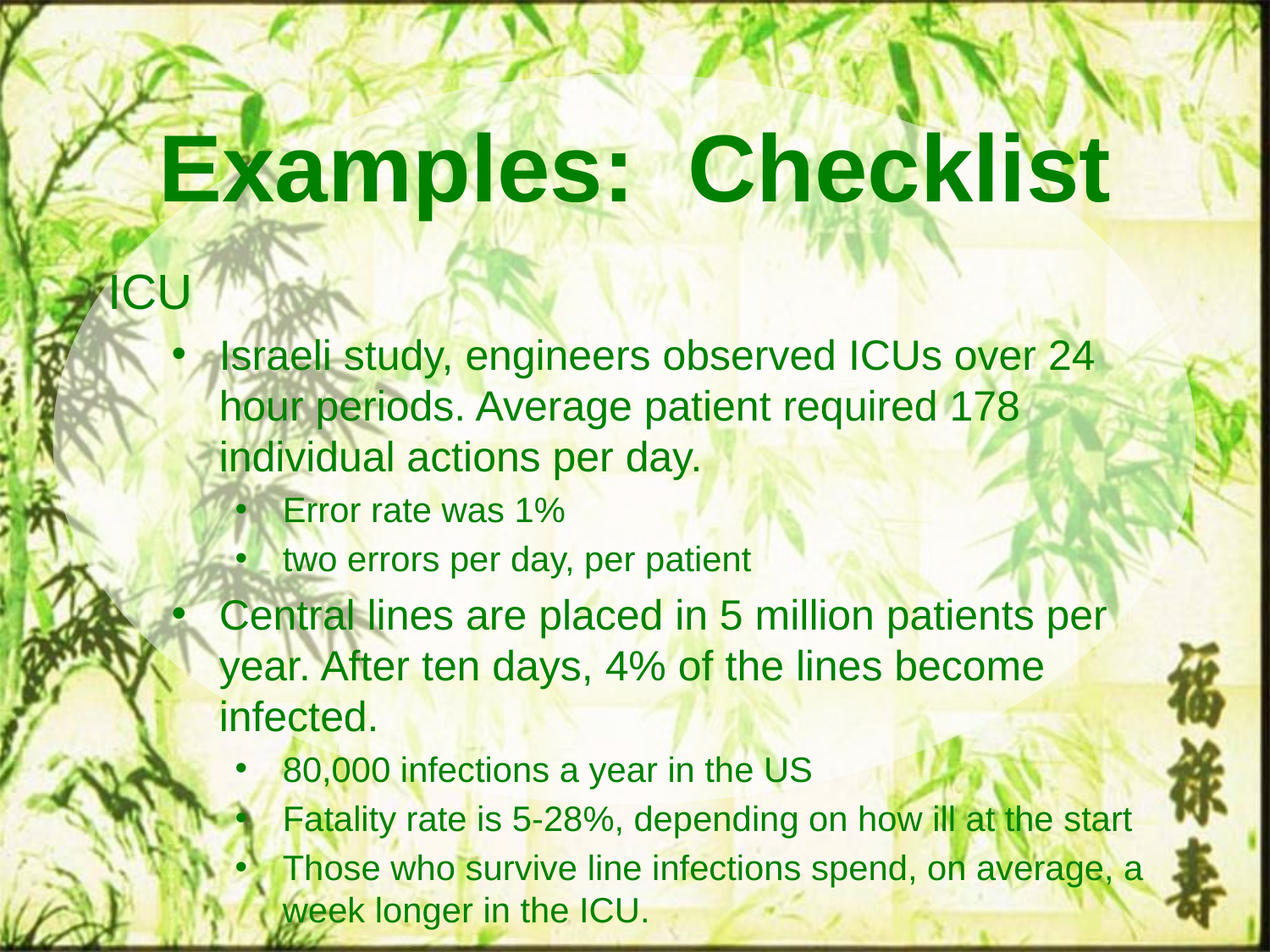

Examples:  Checklist
ICU
Israeli study, engineers observed ICUs over 24 hour periods. Average patient required 178 individual actions per day.
Error rate was 1%
two errors per day, per patient
Central lines are placed in 5 million patients per year. After ten days, 4% of the lines become infected.
80,000 infections a year in the US
Fatality rate is 5-28%, depending on how ill at the start
Those who survive line infections spend, on average, a week longer in the ICU.